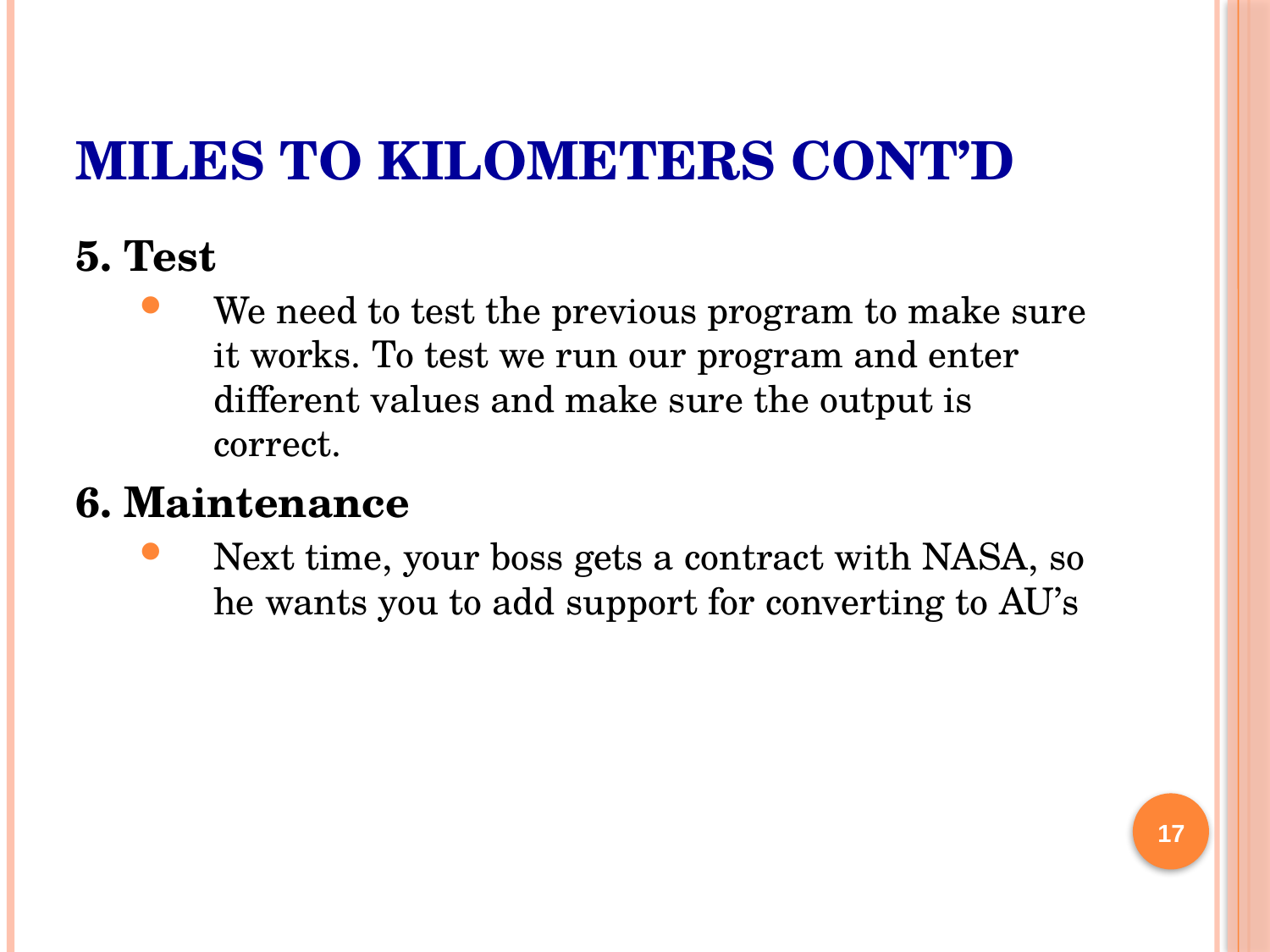

# Miles to Kilometers cont’d
5. Test
We need to test the previous program to make sure it works. To test we run our program and enter different values and make sure the output is correct.
6. Maintenance
Next time, your boss gets a contract with NASA, so he wants you to add support for converting to AU’s
17